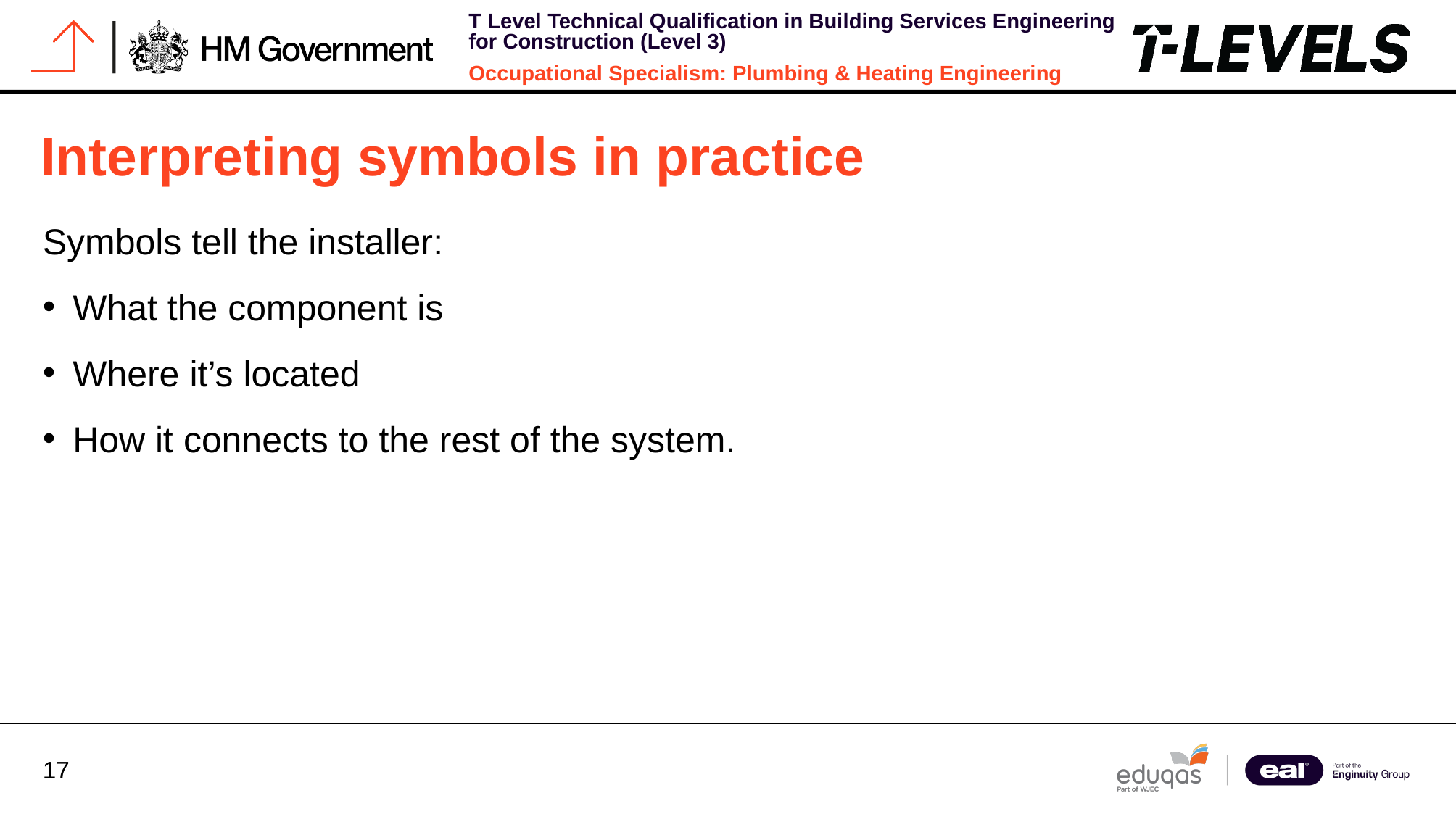

# Interpreting symbols in practice
Symbols tell the installer:
What the component is
Where it’s located
How it connects to the rest of the system.